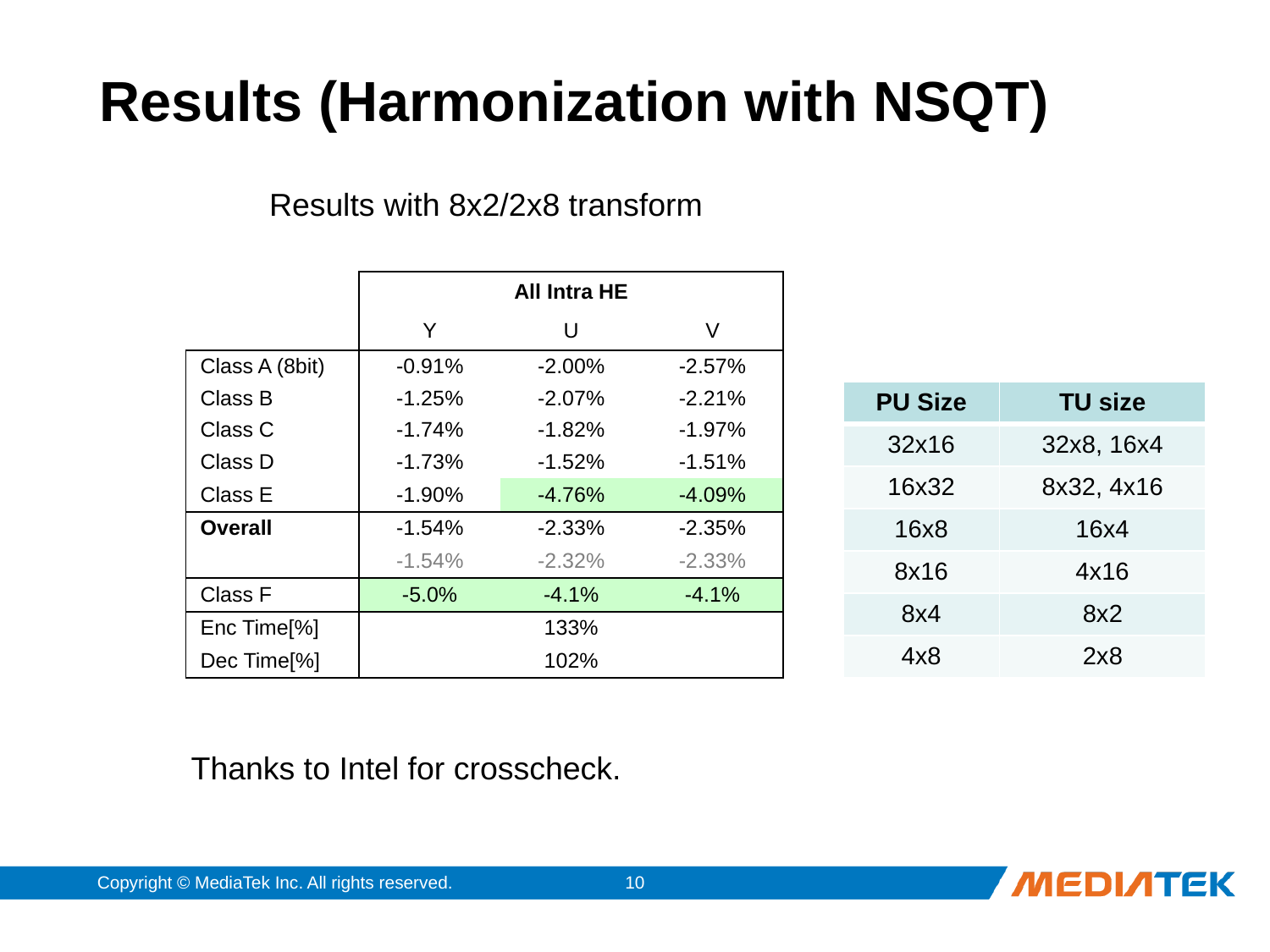

# Results (Harmonization with NSQT)
Results with 8x2/2x8 transform
|  | All Intra HE |  |  |
| --- | --- | --- | --- |
|  | Y | U | V |
| Class A (8bit) | -0.91% | -2.00% | -2.57% |
| Class B | -1.25% | -2.07% | -2.21% |
| Class C | -1.74% | -1.82% | -1.97% |
| Class D | -1.73% | -1.52% | -1.51% |
| Class E | -1.90% | -4.76% | -4.09% |
| Overall | -1.54% | -2.33% | -2.35% |
|  | -1.54% | -2.32% | -2.33% |
| Class F | -5.0% | -4.1% | -4.1% |
| Enc Time[%] | 133% |  |  |
| Dec Time[%] | 102% |  |  |
| PU Size | TU size |
| --- | --- |
| 32x16 | 32x8, 16x4 |
| 16x32 | 8x32, 4x16 |
| 16x8 | 16x4 |
| 8x16 | 4x16 |
| 8x4 | 8x2 |
| 4x8 | 2x8 |
Thanks to Intel for crosscheck.
Copyright © MediaTek Inc. All rights reserved.
10